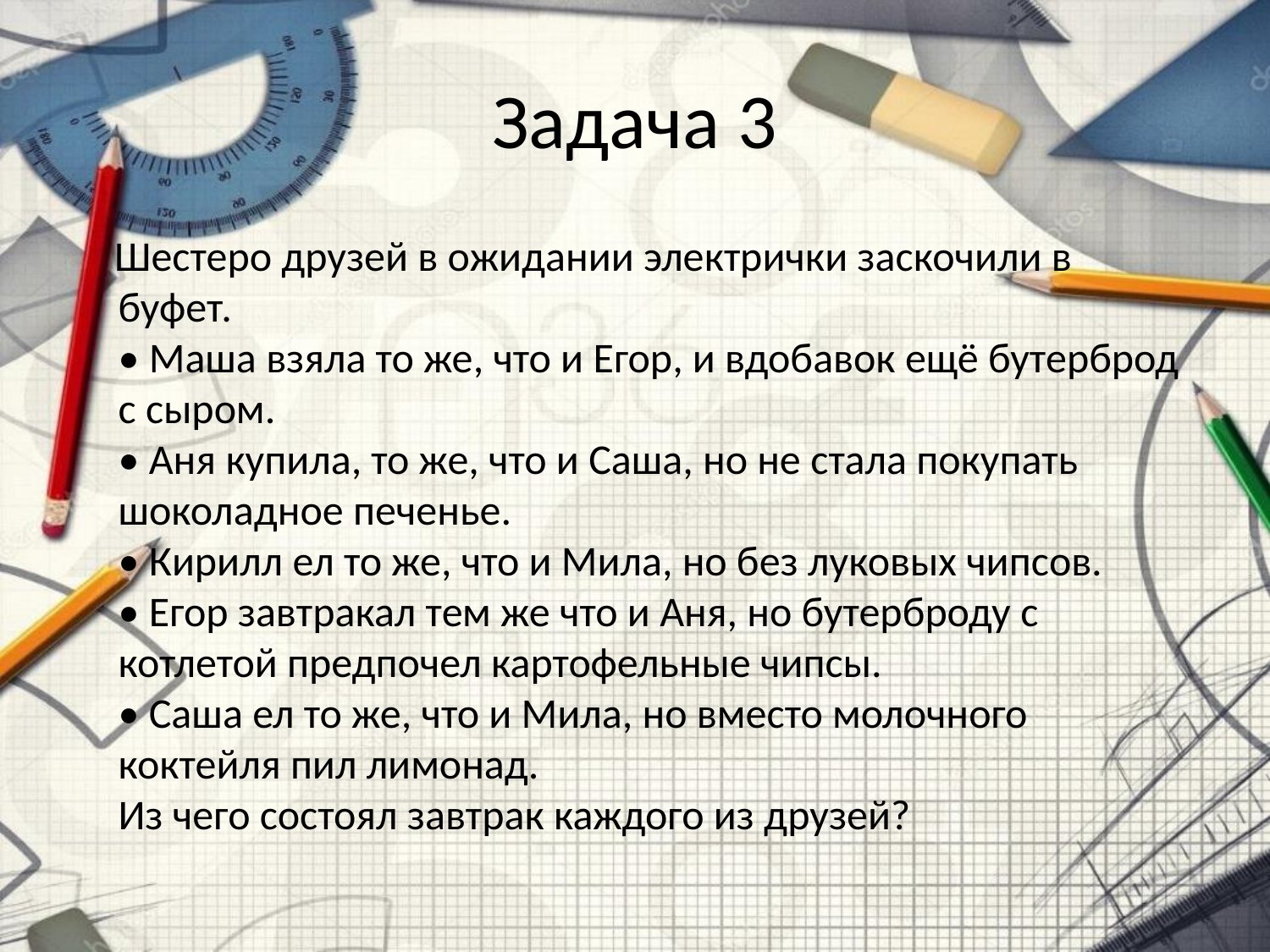

# Задача 3
    Шестеро друзей в ожидании электрички заскочили в буфет.
• Маша взяла то же, что и Егор, и вдобавок ещё бутерброд с сыром.
• Аня купила, то же, что и Саша, но не стала покупать шоколадное печенье.
• Кирилл ел то же, что и Мила, но без луковых чипсов.
• Егор завтракал тем же что и Аня, но бутерброду с котлетой предпочел картофельные чипсы.
• Саша ел то же, что и Мила, но вместо молочного коктейля пил лимонад.
Из чего состоял завтрак каждого из друзей?